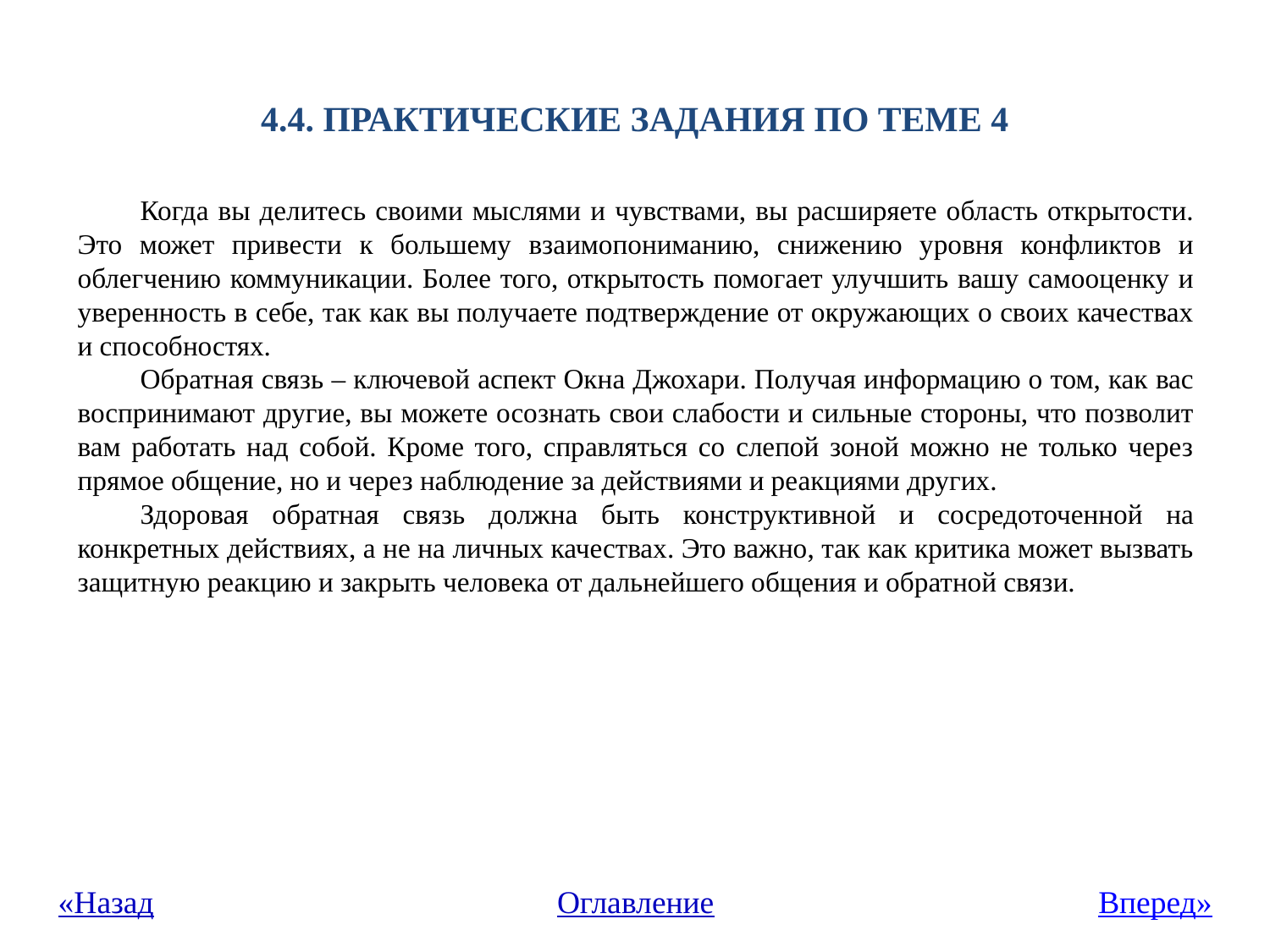

# 4.4. Практические задания по теме 4
Когда вы делитесь своими мыслями и чувствами, вы расширяете область открытости. Это может привести к большему взаимопониманию, снижению уровня конфликтов и облегчению коммуникации. Более того, открытость помогает улучшить вашу самооценку и уверенность в себе, так как вы получаете подтверждение от окружающих о своих качествах и способностях.
Обратная связь – ключевой аспект Окна Джохари. Получая информацию о том, как вас воспринимают другие, вы можете осознать свои слабости и сильные стороны, что позволит вам работать над собой. Кроме того, справляться со слепой зоной можно не только через прямое общение, но и через наблюдение за действиями и реакциями других.
Здоровая обратная связь должна быть конструктивной и сосредоточенной на конкретных действиях, а не на личных качествах. Это важно, так как критика может вызвать защитную реакцию и закрыть человека от дальнейшего общения и обратной связи.

«Назад
Оглавление
Вперед»